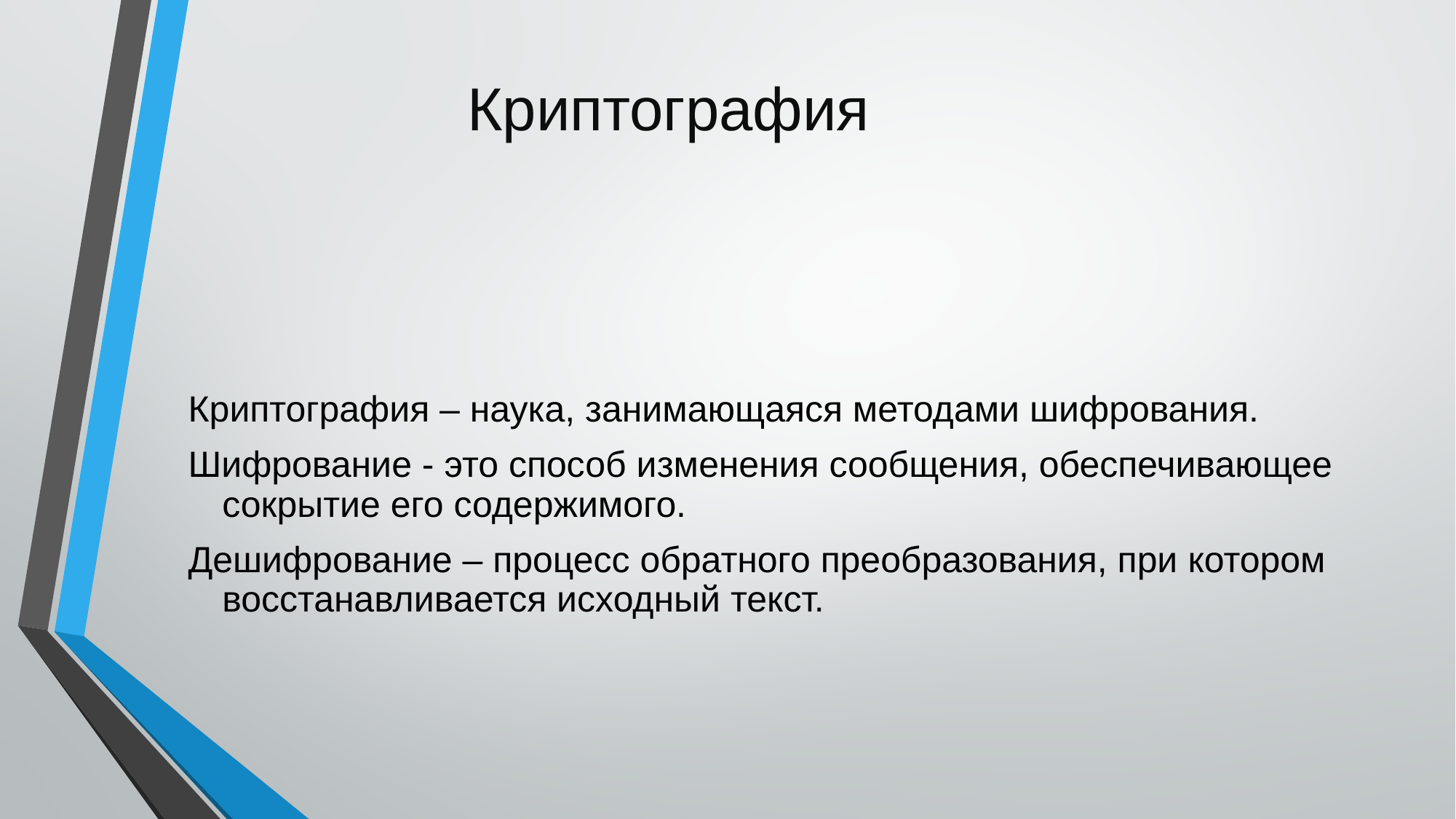

# Криптография
Криптография – наука, занимающаяся методами шифрования.
Шифрование - это способ изменения сообщения, обеспечивающее сокрытие его содержимого.
Дешифрование – процесс обратного преобразования, при котором восстанавливается исходный текст.